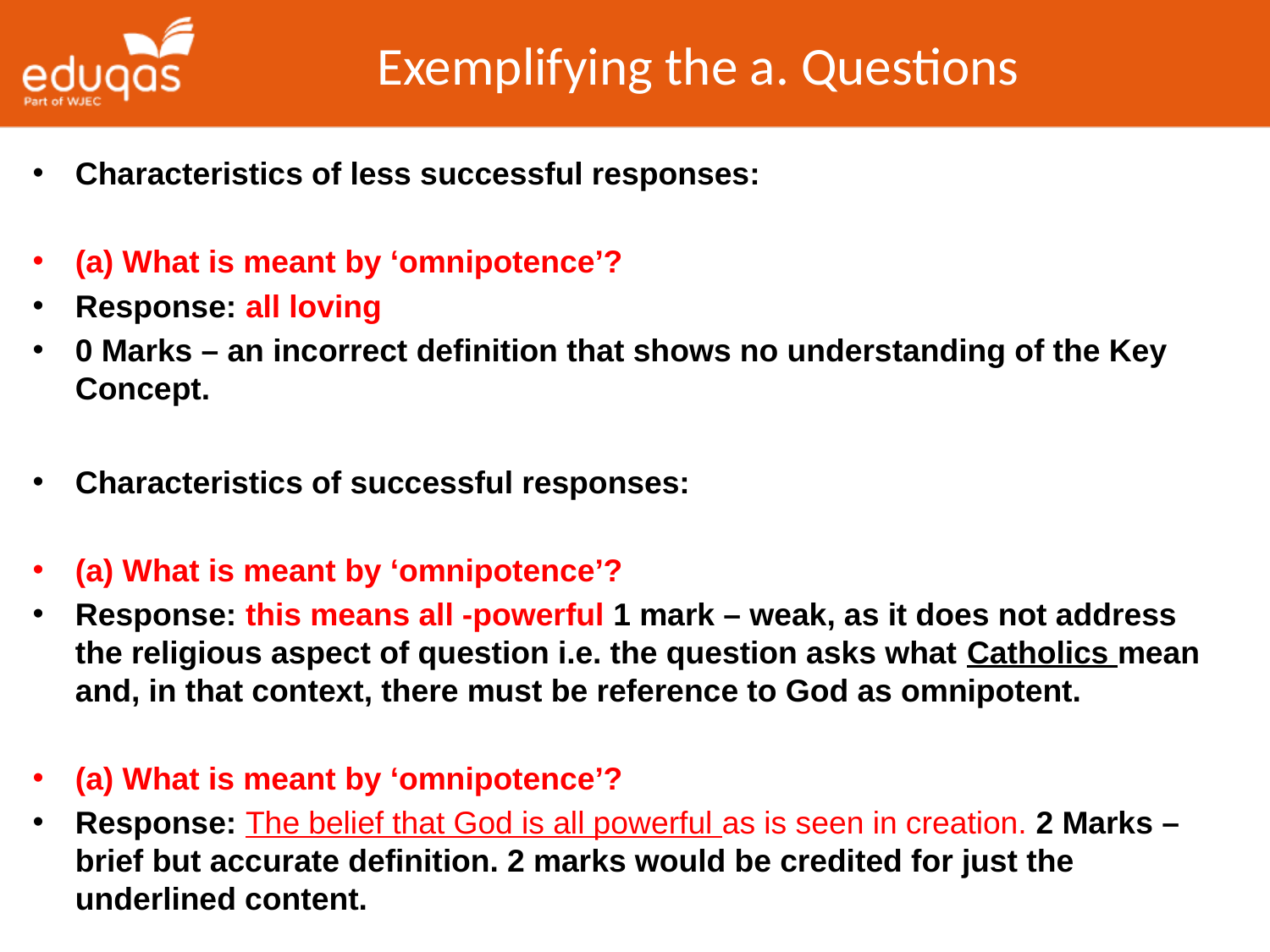

# Exemplifying the a. Questions
Characteristics of less successful responses:

(a) What is meant by ‘omnipotence’?
Response: all loving
0 Marks – an incorrect definition that shows no understanding of the Key Concept.

Characteristics of successful responses:

(a) What is meant by ‘omnipotence’?
Response: this means all -powerful 1 mark – weak, as it does not address the religious aspect of question i.e. the question asks what Catholics mean and, in that context, there must be reference to God as omnipotent.

(a) What is meant by ‘omnipotence’?
Response: The belief that God is all powerful as is seen in creation. 2 Marks – brief but accurate definition. 2 marks would be credited for just the underlined content.